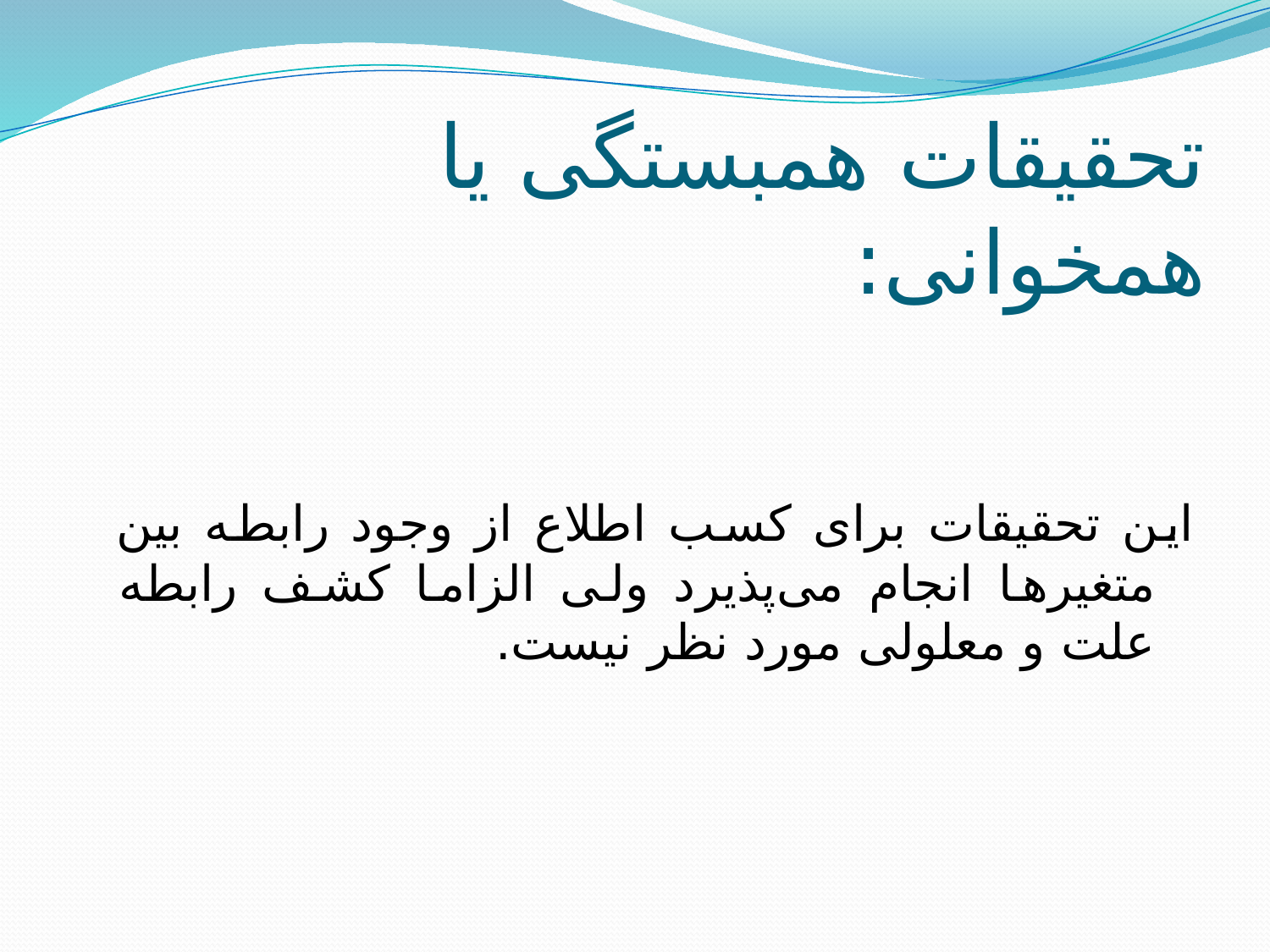

# تحقیقات همبستگی یا همخوانی:
این تحقیقات برای کسب اطلاع از وجود رابطه بین متغیرها انجام می‌پذیرد ولی الزاما کشف رابطه علت و معلولی مورد نظر نیست.